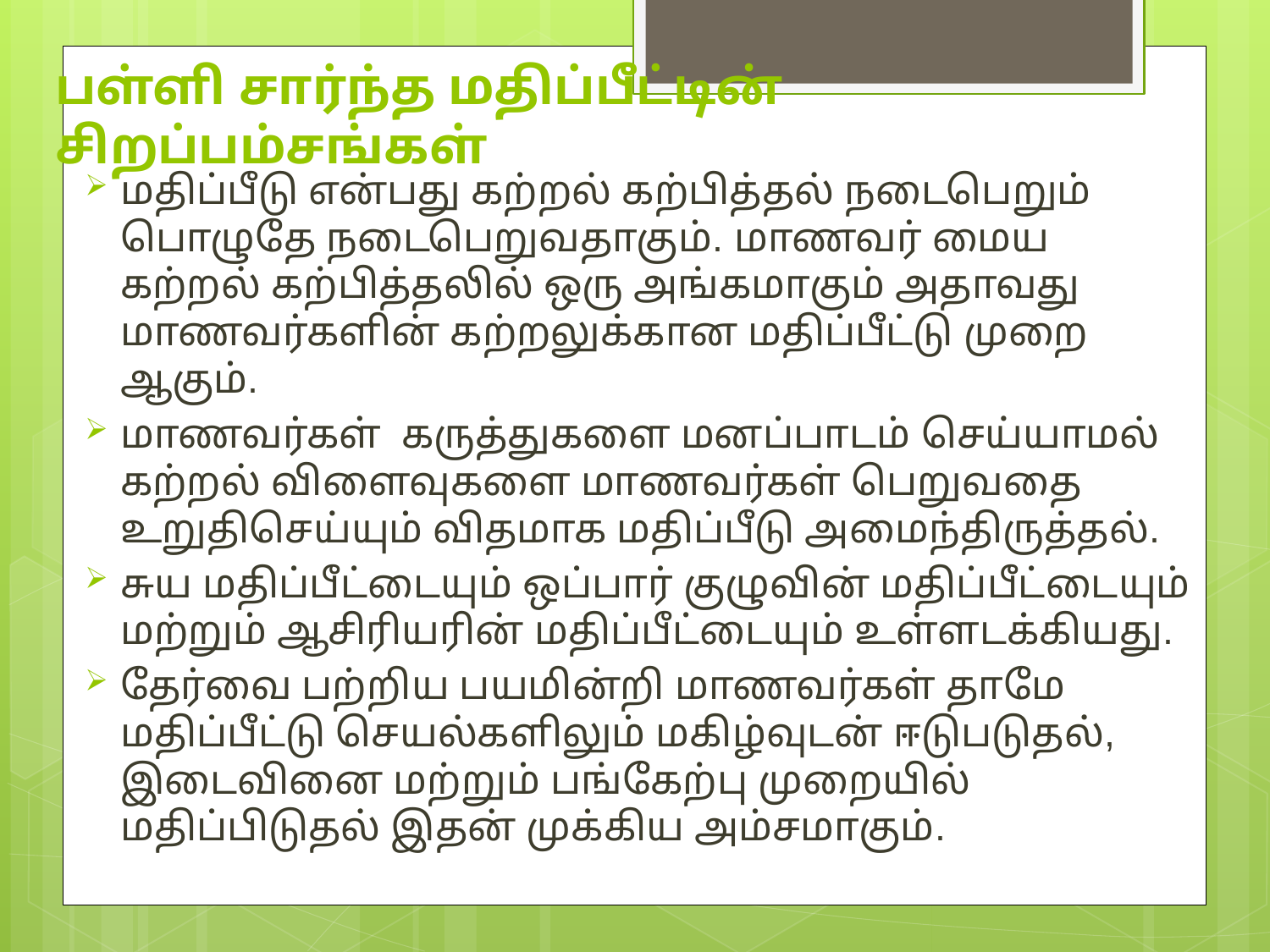

# பள்ளி சார்ந்த மதிப்பீட்டின் சிறப்பம்சங்கள்
மதிப்பீடு என்பது கற்றல் கற்பித்தல் நடைபெறும் பொழுதே நடைபெறுவதாகும். மாணவர் மைய கற்றல் கற்பித்தலில் ஒரு அங்கமாகும் அதாவது மாணவர்களின் கற்றலுக்கான மதிப்பீட்டு முறை ஆகும்.
மாணவர்கள்  கருத்துகளை மனப்பாடம் செய்யாமல் கற்றல் விளைவுகளை மாணவர்கள் பெறுவதை உறுதிசெய்யும் விதமாக மதிப்பீடு அமைந்திருத்தல்.
சுய மதிப்பீட்டையும் ஒப்பார் குழுவின் மதிப்பீட்டையும் மற்றும் ஆசிரியரின் மதிப்பீட்டையும் உள்ளடக்கியது.
தேர்வை பற்றிய பயமின்றி மாணவர்கள் தாமே மதிப்பீட்டு செயல்களிலும் மகிழ்வுடன் ஈடுபடுதல், இடைவினை மற்றும் பங்கேற்பு முறையில் மதிப்பிடுதல் இதன் முக்கிய அம்சமாகும்.